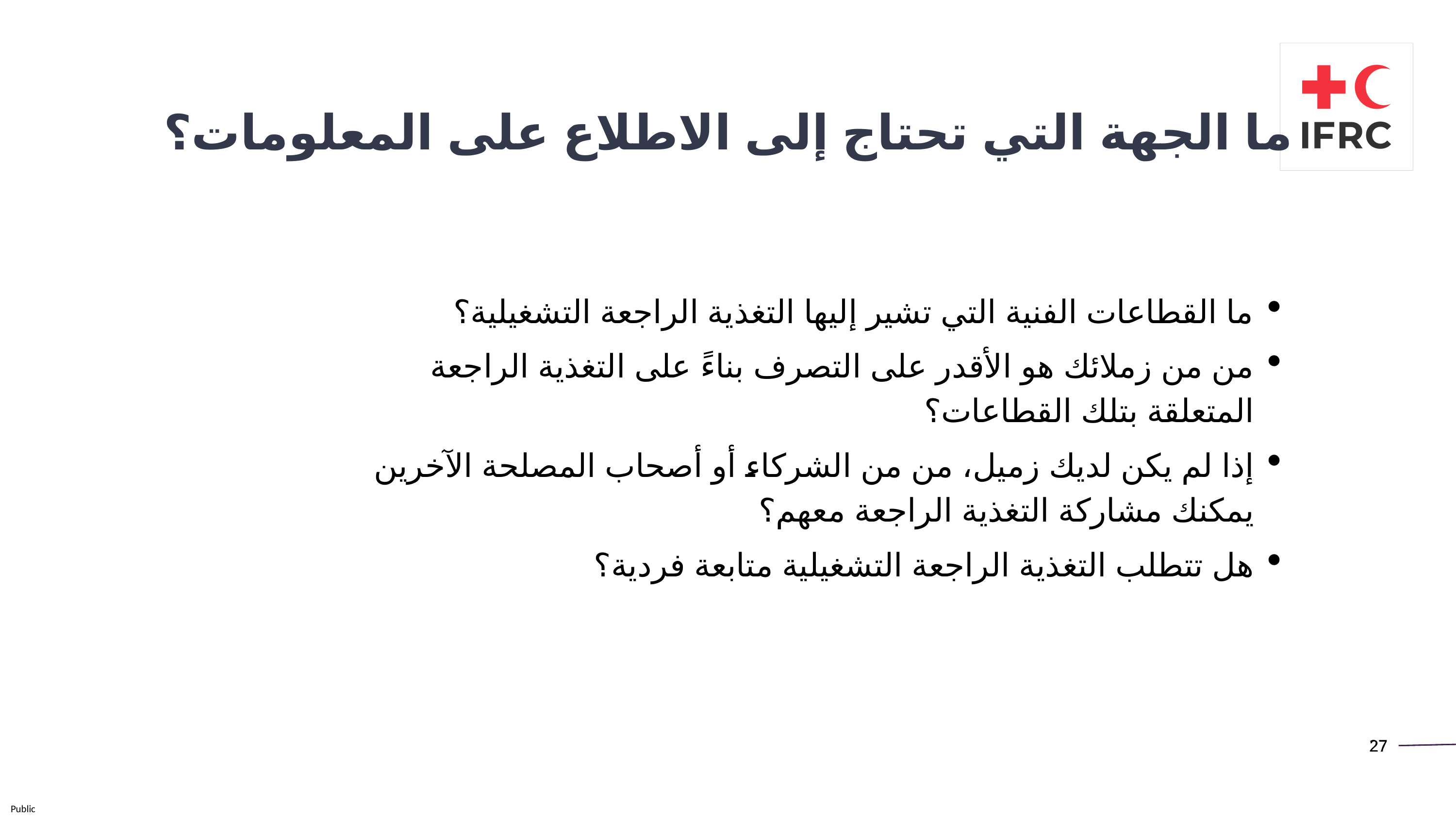

ما الجهة التي تحتاج إلى الاطلاع على المعلومات؟
ما القطاعات الفنية التي تشير إليها التغذية الراجعة التشغيلية؟
من من زملائك هو الأقدر على التصرف بناءً على التغذية الراجعة المتعلقة بتلك القطاعات؟
إذا لم يكن لديك زميل، من من الشركاء أو أصحاب المصلحة الآخرين يمكنك مشاركة التغذية الراجعة معهم؟
هل تتطلب التغذية الراجعة التشغيلية متابعة فردية؟